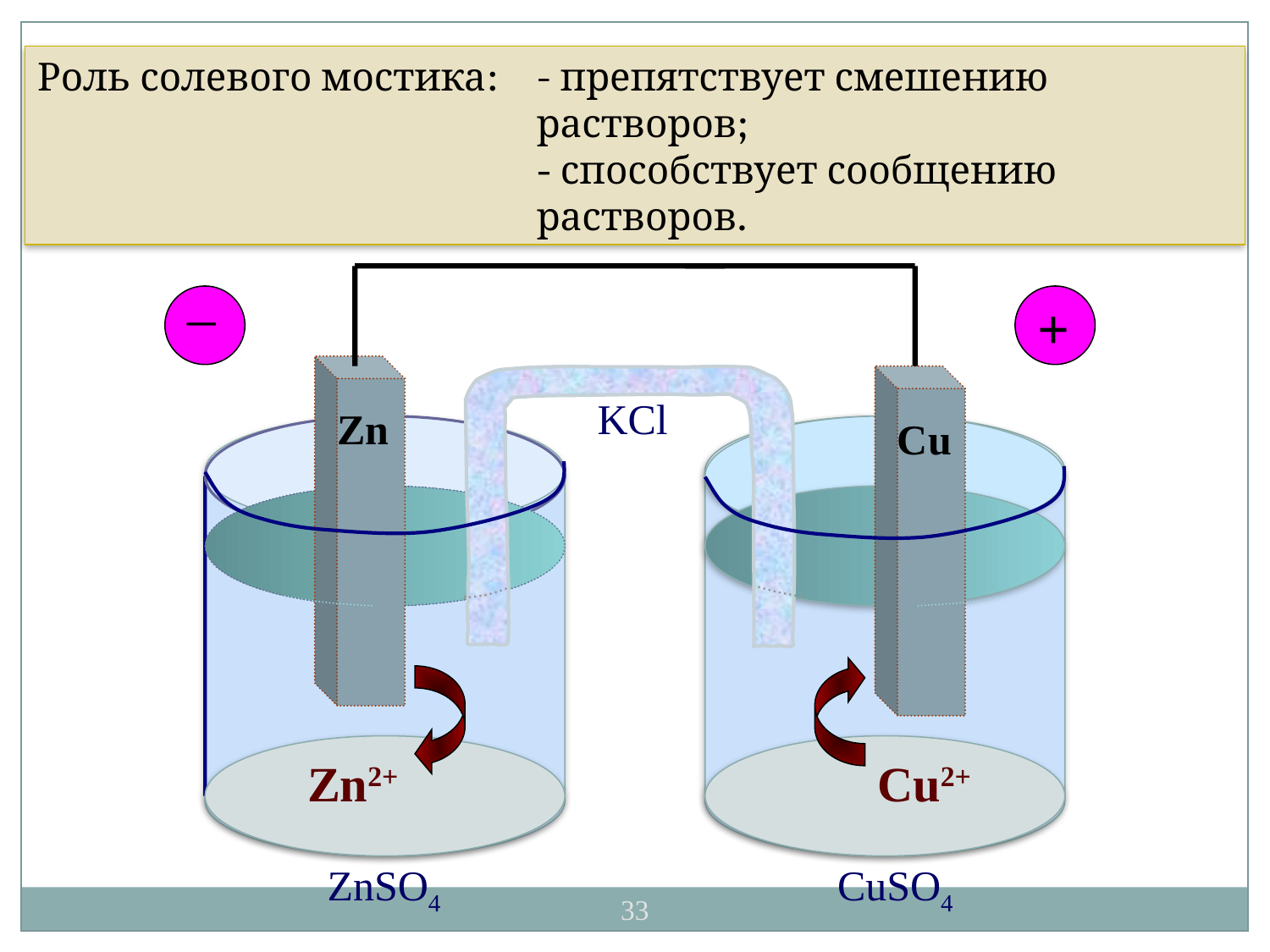

4.1. Электрохимические ГЭ
Гальванический элемент Даниэля-Якоби
Роль солевого мостика: 	- препятствует смешению растворов;
- способствует сообщению растворов.
2ē
_

+

KCl
Zn
Cu

Zn2+
Cu2+
ZnSO4
CuSO4
33